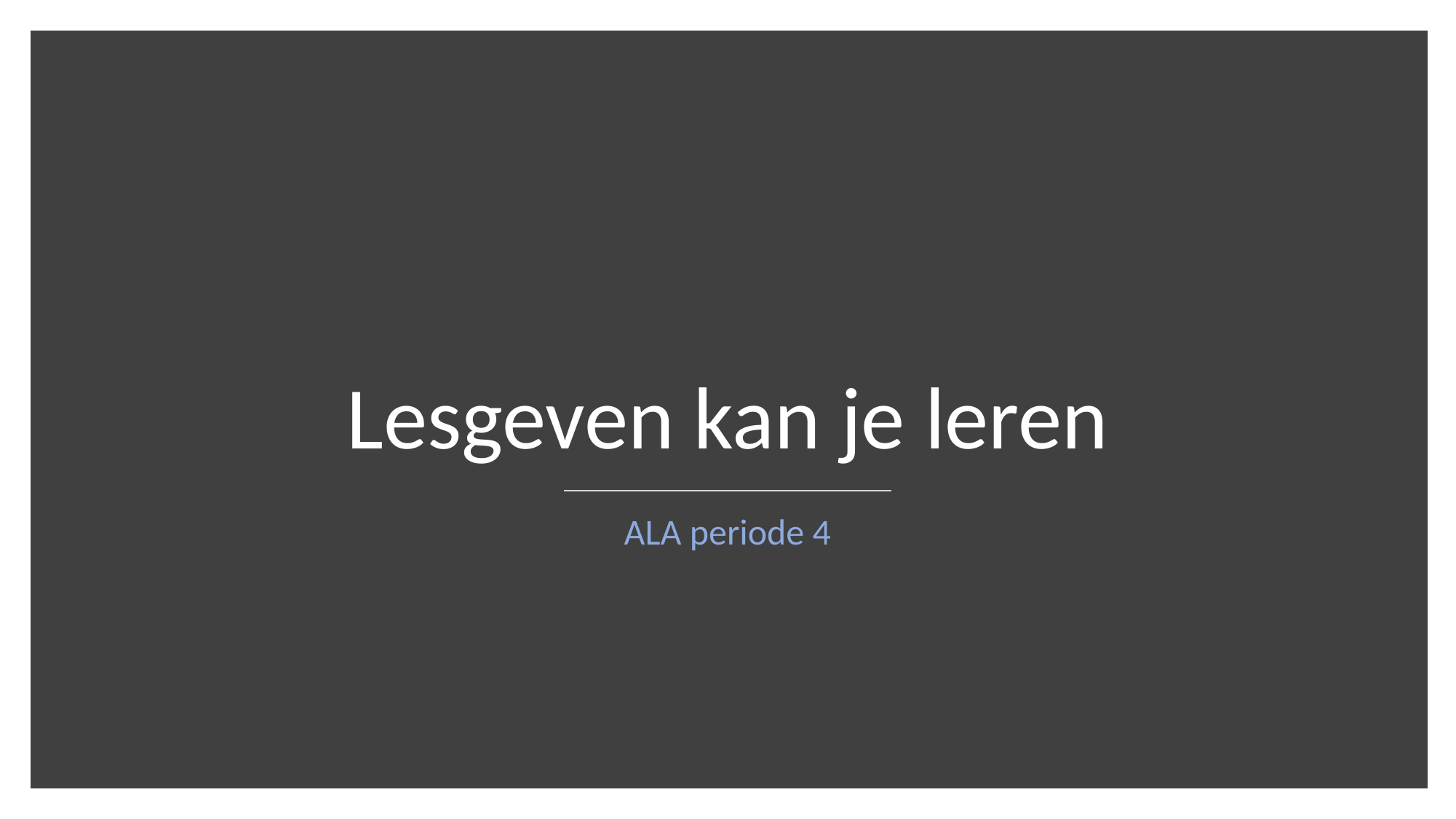

# Lesgeven kan je leren
ALA periode 4